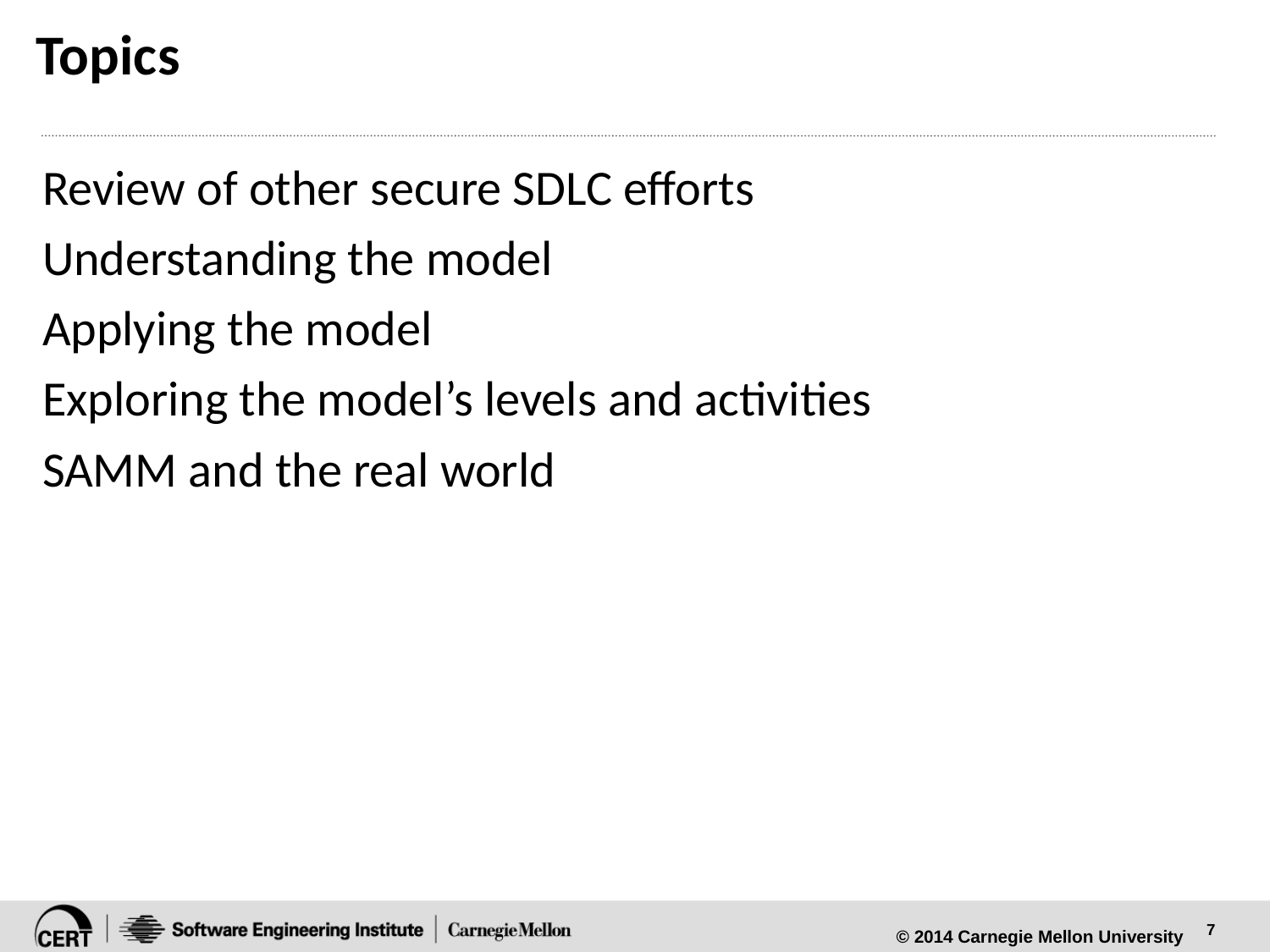

# Topics
Review of other secure SDLC efforts
Understanding the model
Applying the model
Exploring the model’s levels and activities
SAMM and the real world